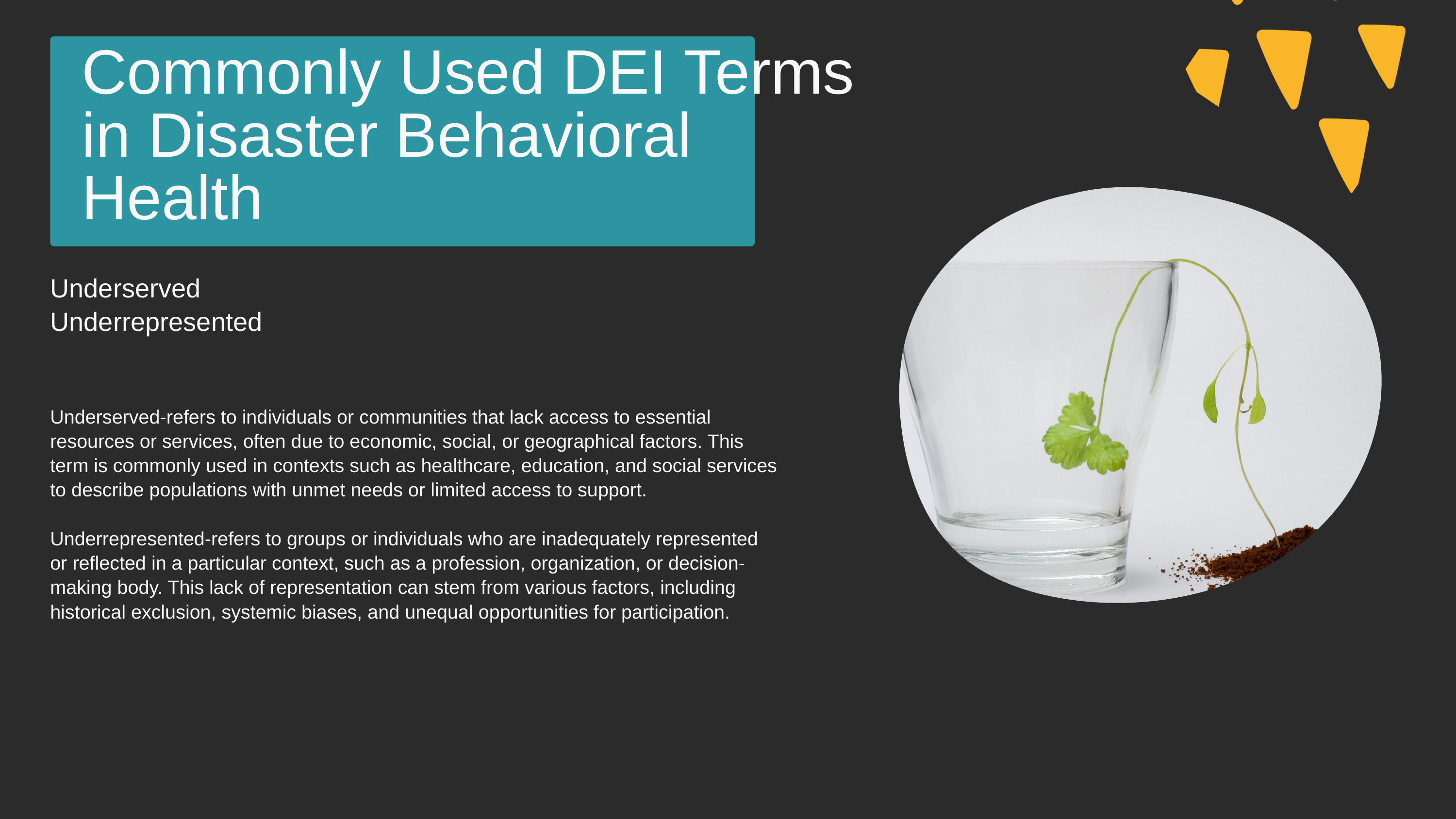

Commonly Used DEI Terms in Disaster Behavioral Health

Underserved
Underrepresented

Underserved-refers to individuals or communities that lack access to essential resources or services, often due to economic, social, or geographical factors. This term is commonly used in contexts such as healthcare, education, and social services to describe populations with unmet needs or limited access to support.

Underrepresented-refers to groups or individuals who are inadequately represented or reflected in a particular context, such as a profession, organization, or decision-making body. This lack of representation can stem from various factors, including historical exclusion, systemic biases, and unequal opportunities for participation.